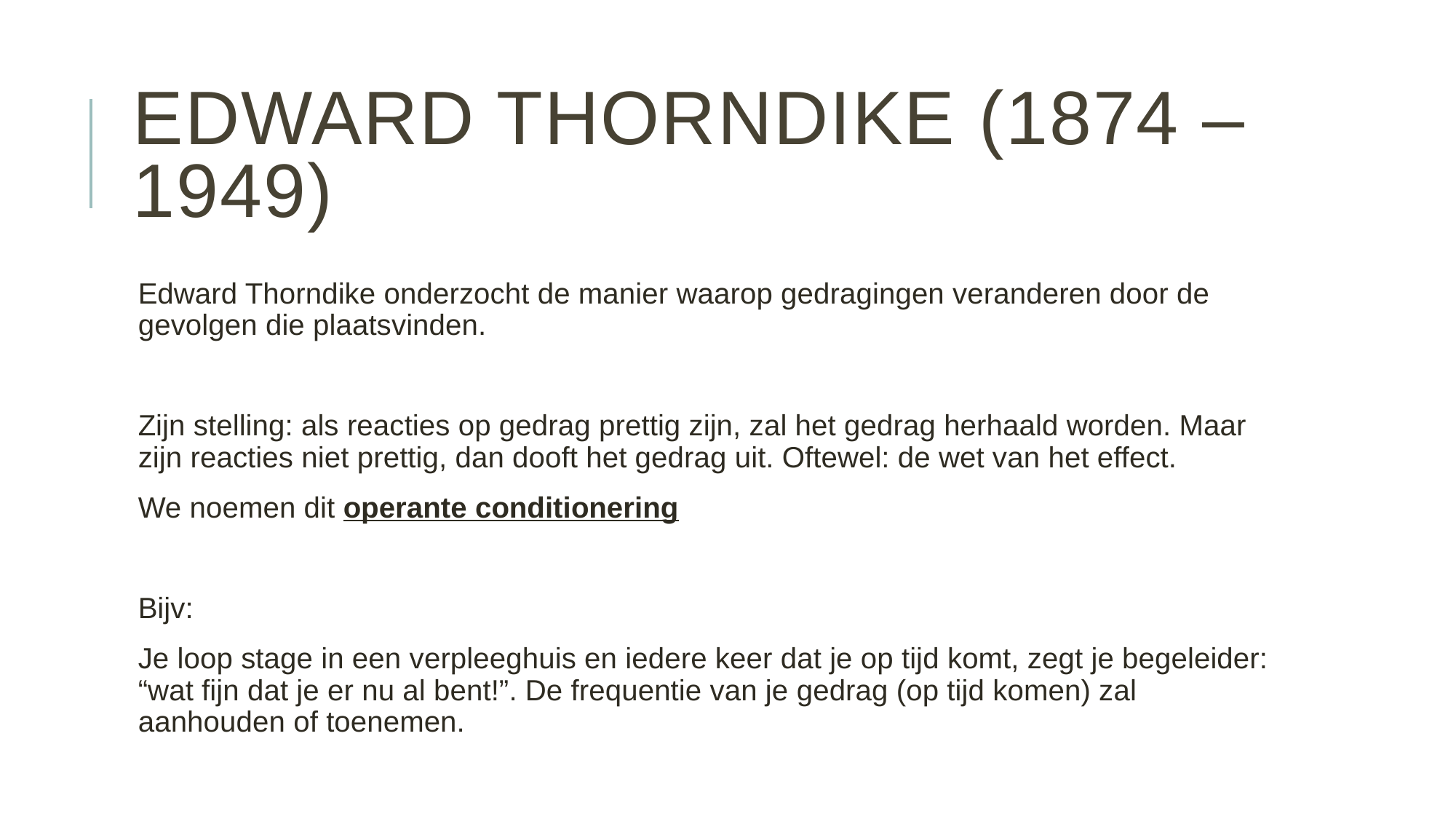

# Edward Thorndike (1874 – 1949)
Edward Thorndike onderzocht de manier waarop gedragingen veranderen door de gevolgen die plaatsvinden.

Zijn stelling: als reacties op gedrag prettig zijn, zal het gedrag herhaald worden. Maar zijn reacties niet prettig, dan dooft het gedrag uit. Oftewel: de wet van het effect.
We noemen dit operante conditionering

Bijv:
Je loop stage in een verpleeghuis en iedere keer dat je op tijd komt, zegt je begeleider: “wat fijn dat je er nu al bent!”. De frequentie van je gedrag (op tijd komen) zal aanhouden of toenemen.